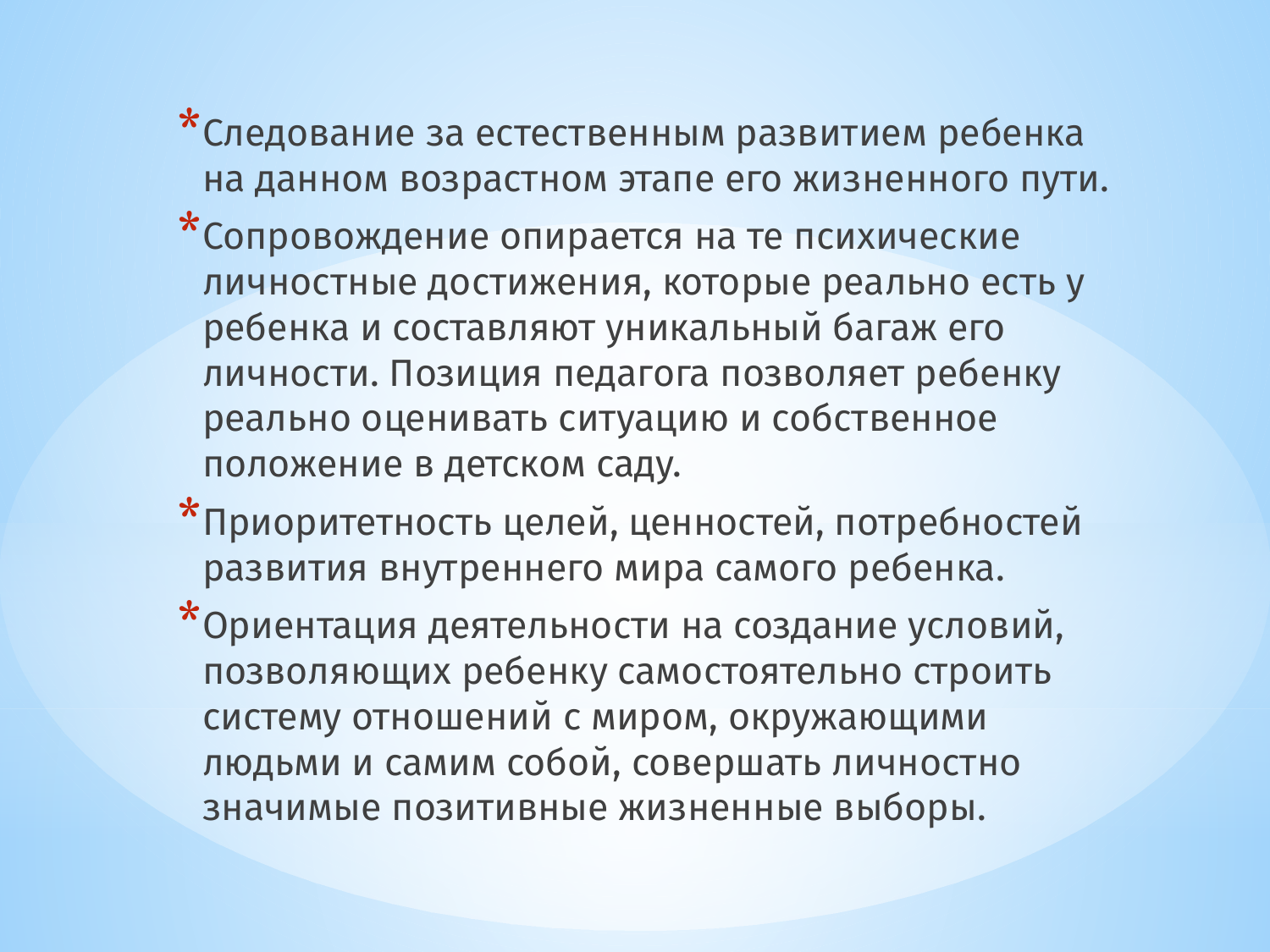

Следование за естественным развитием ребенка на данном возрастном этапе его жизненного пути.
Сопровождение опирается на те психические личностные достижения, которые реально есть у ребенка и составляют уникальный багаж его личности. Позиция педагога позволяет ребенку реально оценивать ситуацию и собственное положение в детском саду.
Приоритетность целей, ценностей, потребностей развития внутреннего мира самого ребенка.
Ориентация деятельности на создание условий, позволяющих ребенку самостоятельно строить систему отношений с миром, окружающими людьми и самим собой, совершать личностно значимые позитивные жизненные выборы.